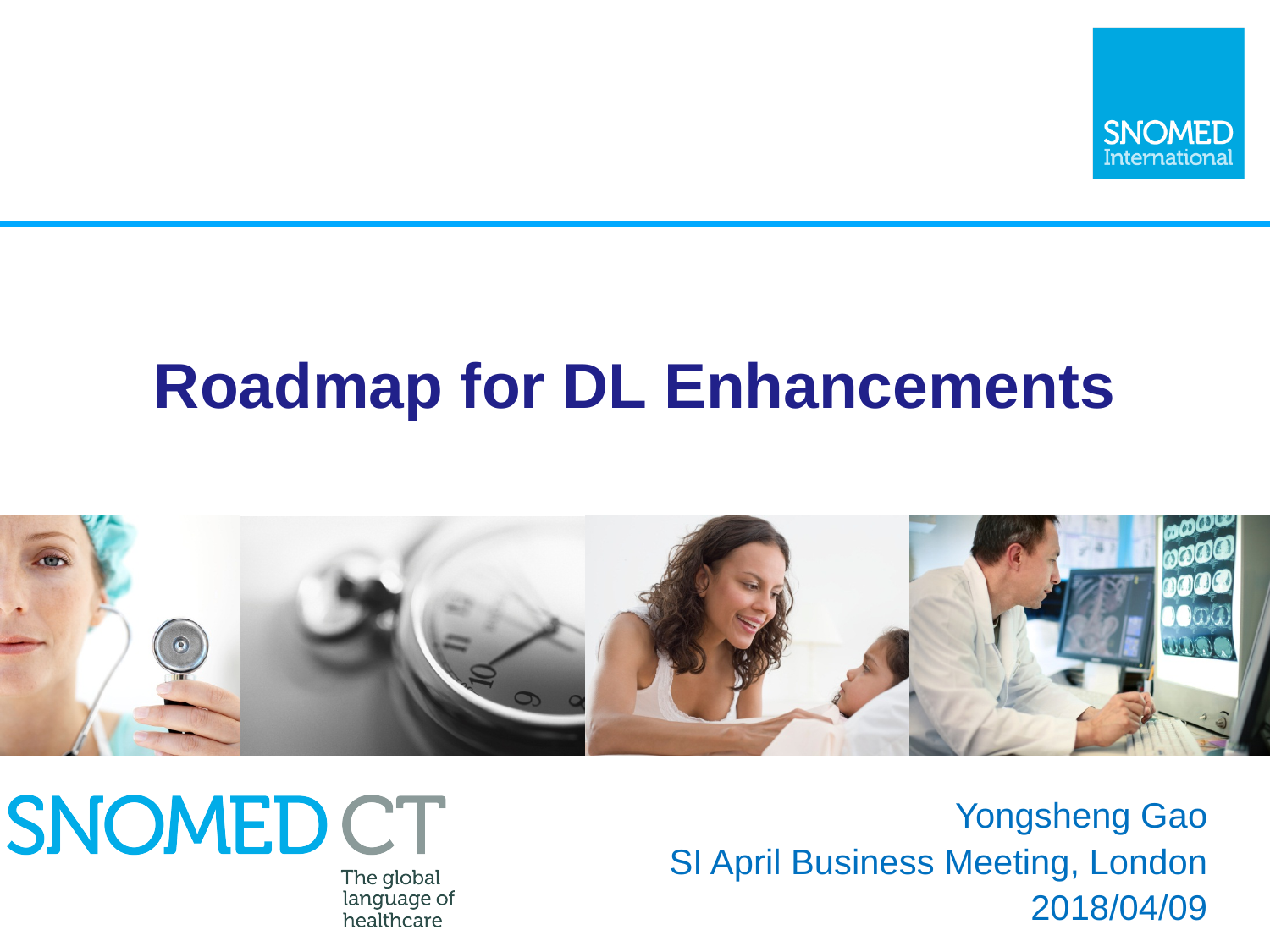

# Roadmap for DL Enhancements
Yongsheng Gao
SI April Business Meeting, London
2018/04/09